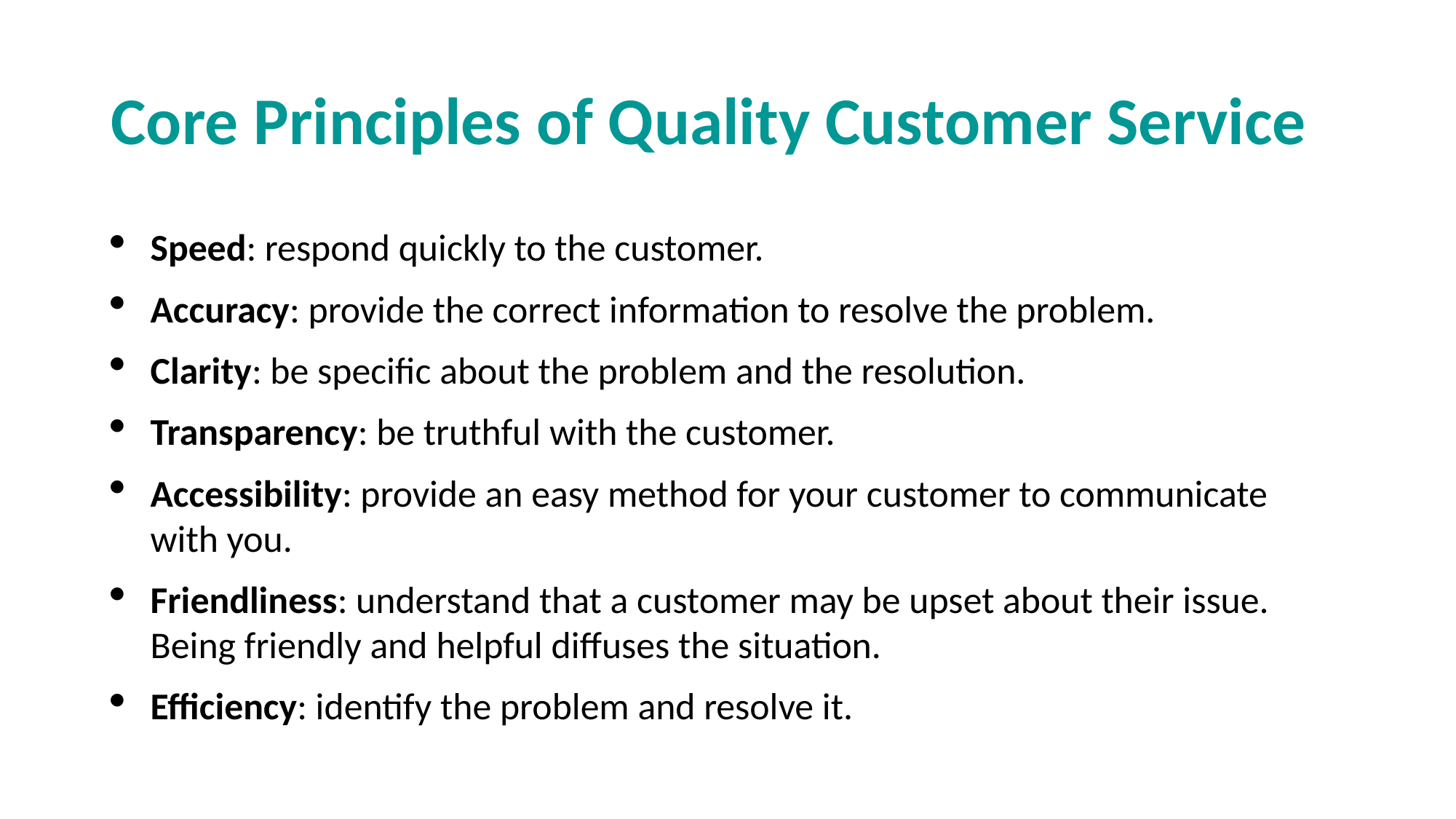

# Core Principles of Quality Customer Service
Speed: respond quickly to the customer.
Accuracy: provide the correct information to resolve the problem.
Clarity: be specific about the problem and the resolution.
Transparency: be truthful with the customer.
Accessibility: provide an easy method for your customer to communicate with you.
Friendliness: understand that a customer may be upset about their issue. Being friendly and helpful diffuses the situation.
Efficiency: identify the problem and resolve it.